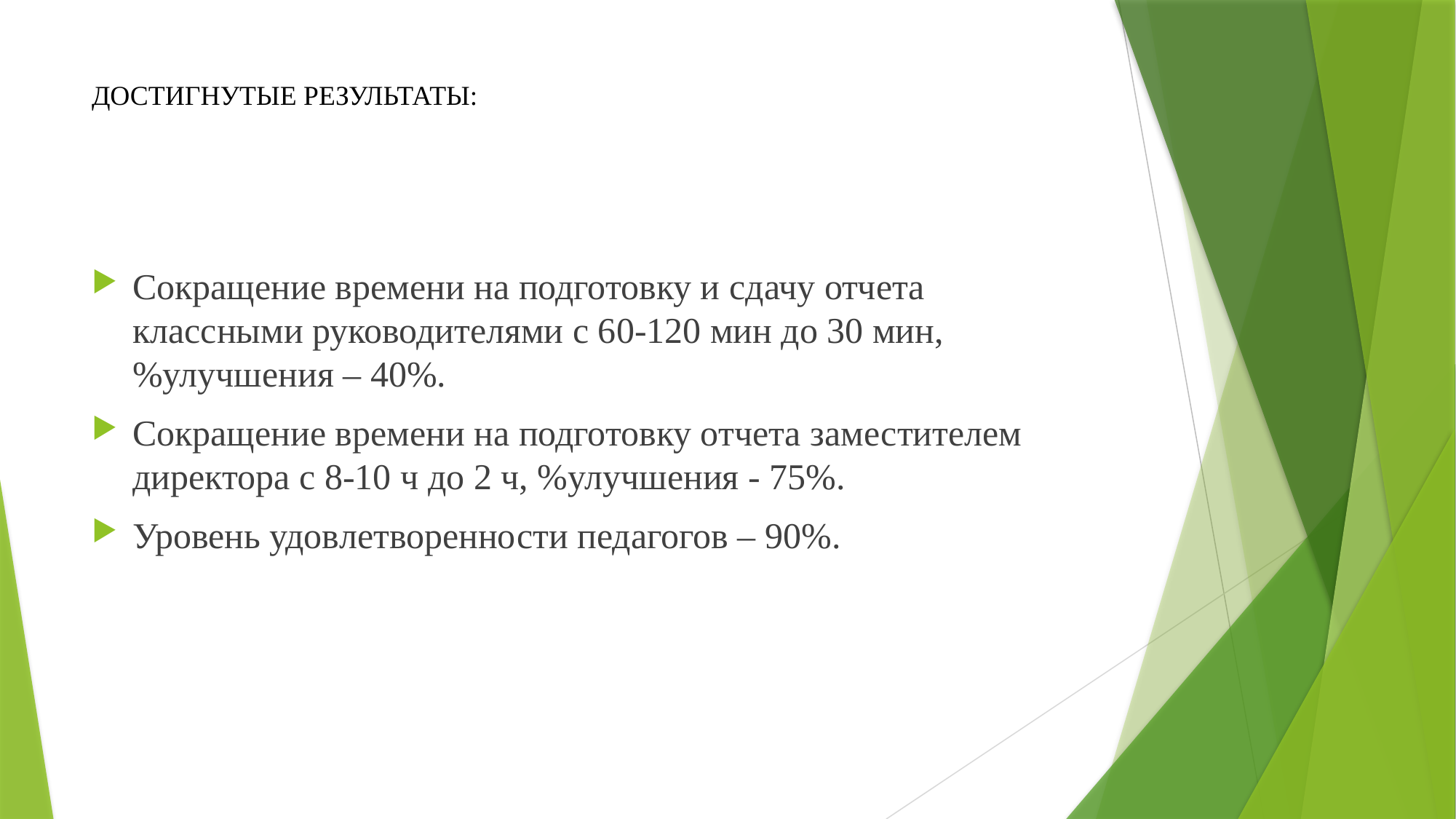

# ДОСТИГНУТЫЕ РЕЗУЛЬТАТЫ:
Сокращение времени на подготовку и сдачу отчета классными руководителями с 60-120 мин до 30 мин, %улучшения – 40%.
Сокращение времени на подготовку отчета заместителем директора с 8-10 ч до 2 ч, %улучшения - 75%.
Уровень удовлетворенности педагогов – 90%.